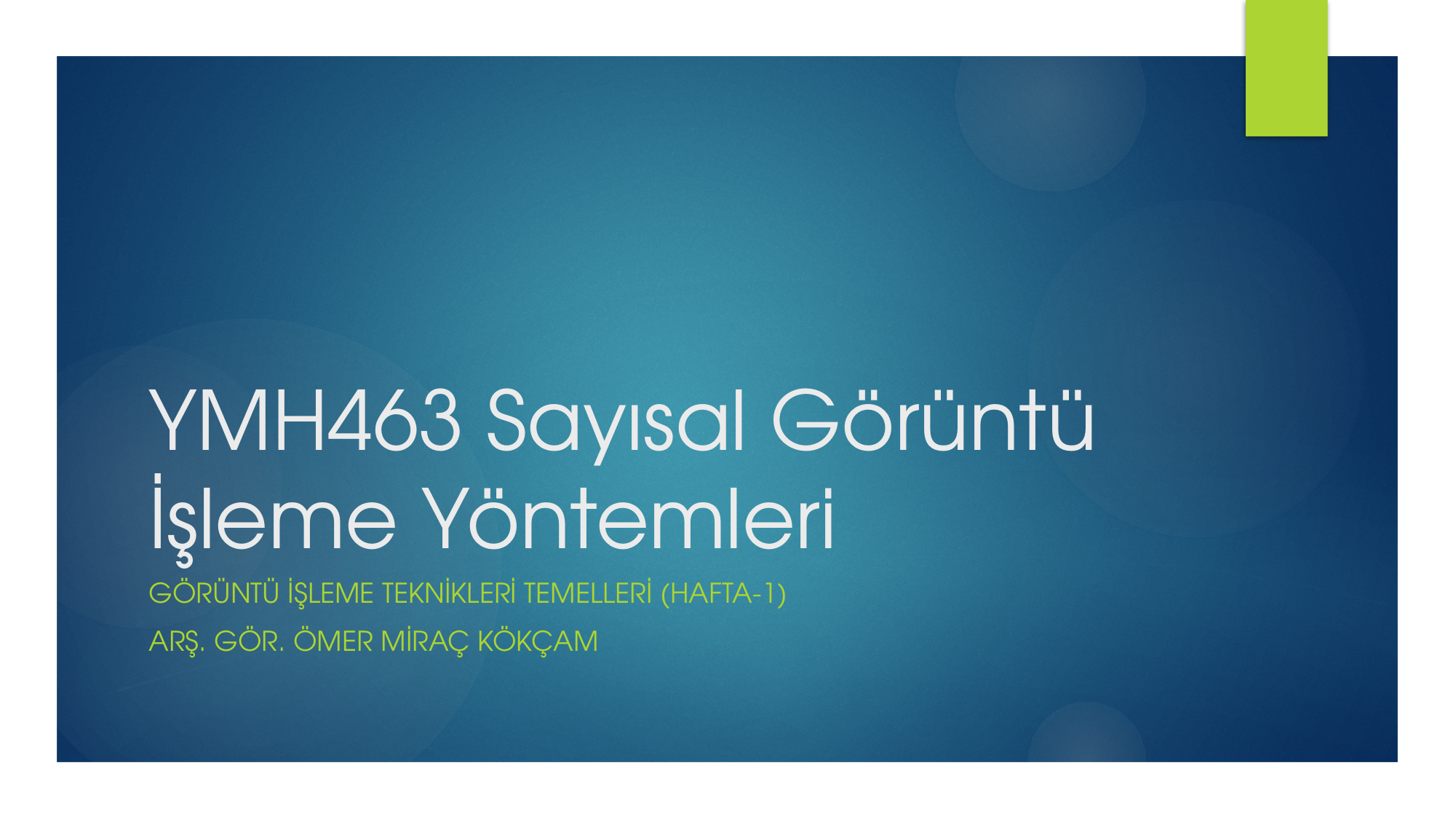

# YMH463 Sayısal Görüntü İşleme Yöntemleri
Görüntü işleme teknikleri Temelleri (Hafta-1)
Arş. Gör. ÖMER MİRAÇ KÖKÇAM